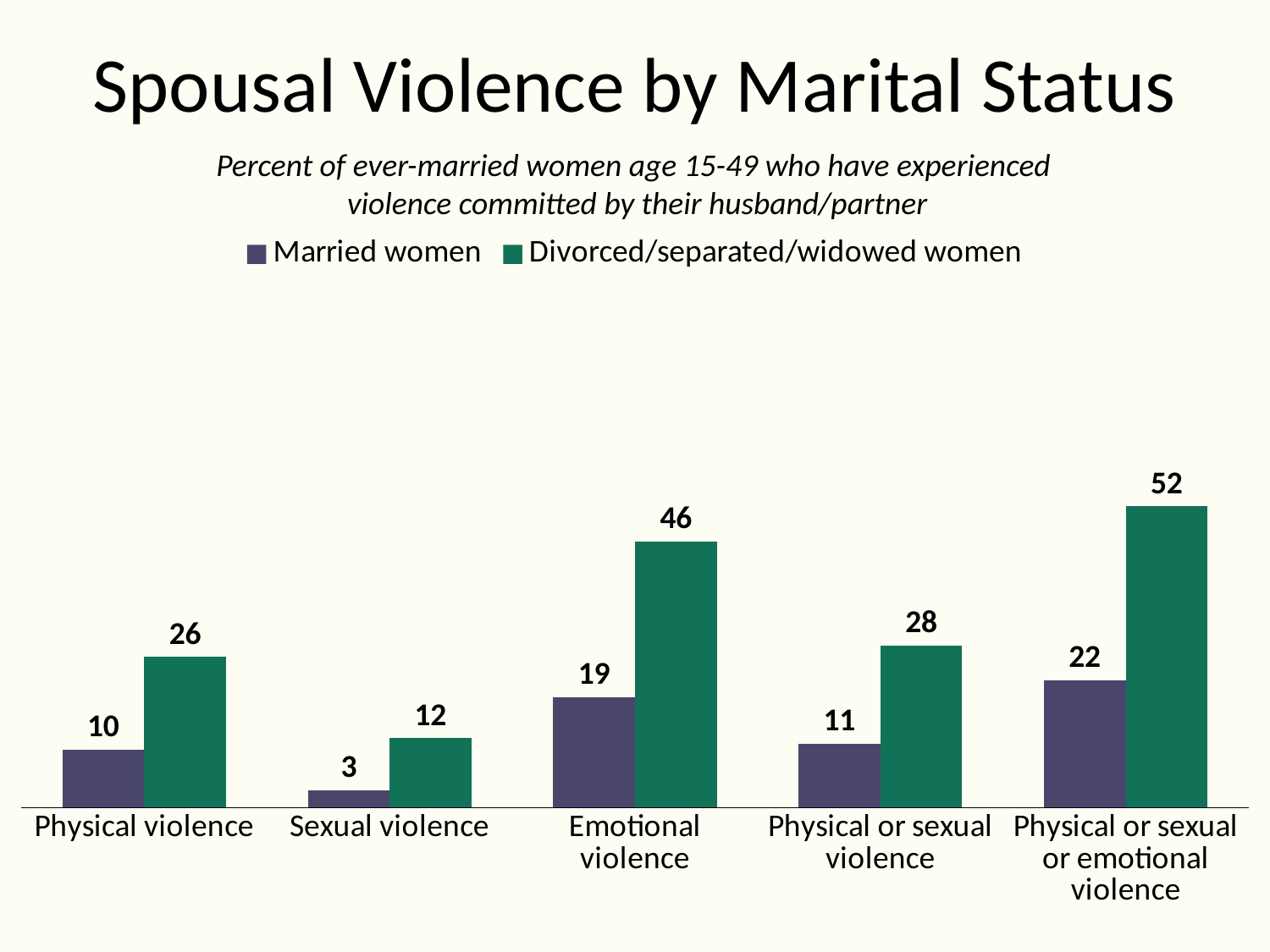

# Spousal Violence by Marital Status
Percent of ever-married women age 15-49 who have experienced
violence committed by their husband/partner

### Chart

| Category | Married women | Divorced/separated/widowed women |
|---|---|---|
| Physical violence | 10.0 | 26.0 |
| Sexual violence | 3.0 | 12.0 |
| Emotional violence | 19.0 | 46.0 |
| Physical or sexual violence | 11.0 | 28.0 |
| Physical or sexual or emotional violence | 22.0 | 52.0 |